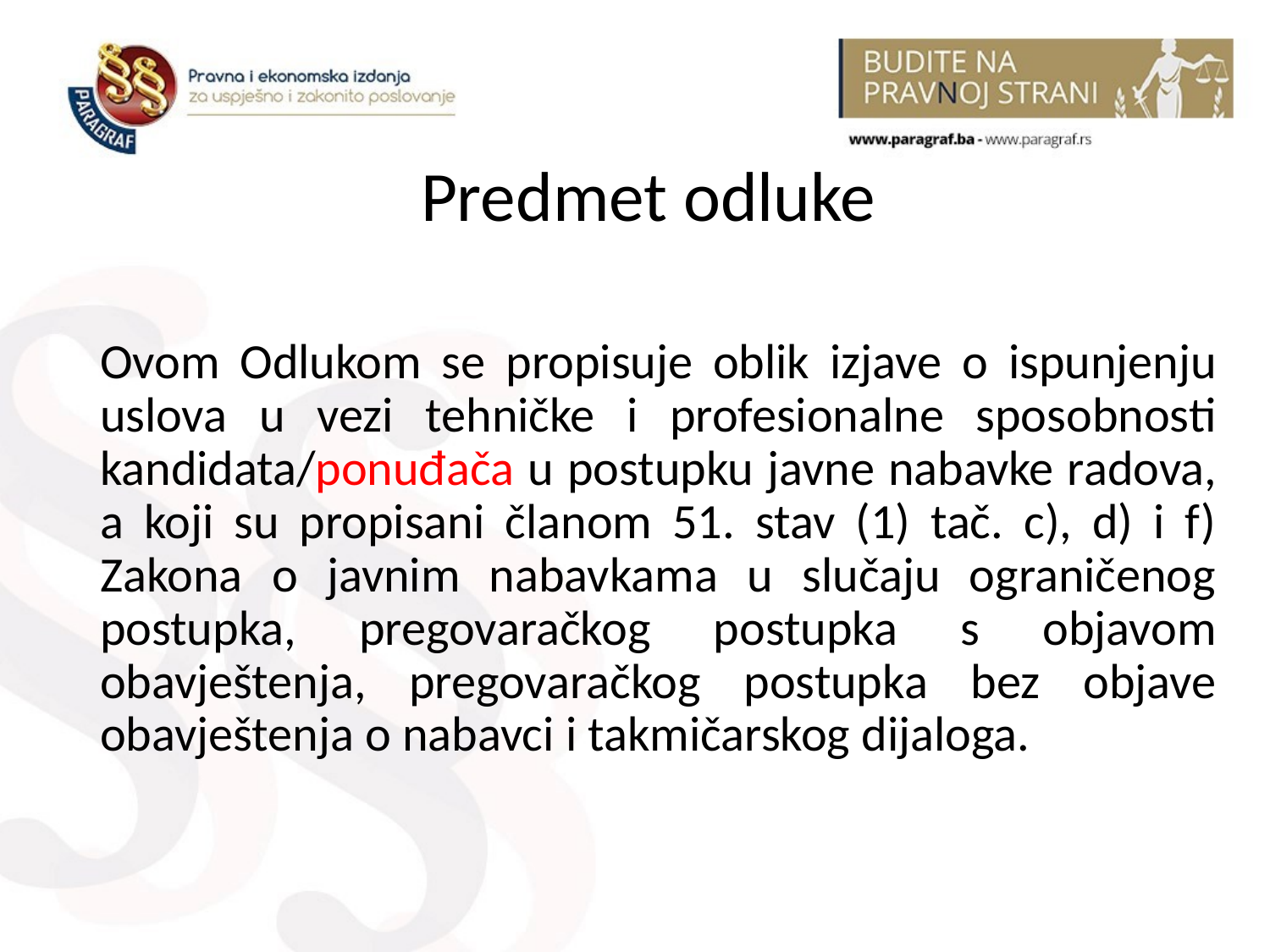

# Predmet odluke

Ovom Odlukom se propisuje oblik izjave o ispunjenju uslova u vezi tehničke i profesionalne sposobnosti kandidata/ponuđača u postupku javne nabavke radova, a koji su propisani članom 51. stav (1) tač. c), d) i f) Zakona o javnim nabavkama u slučaju ograničenog postupka, pregovaračkog postupka s objavom obavještenja, pregovaračkog postupka bez objave obavještenja o nabavci i takmičarskog dijaloga.